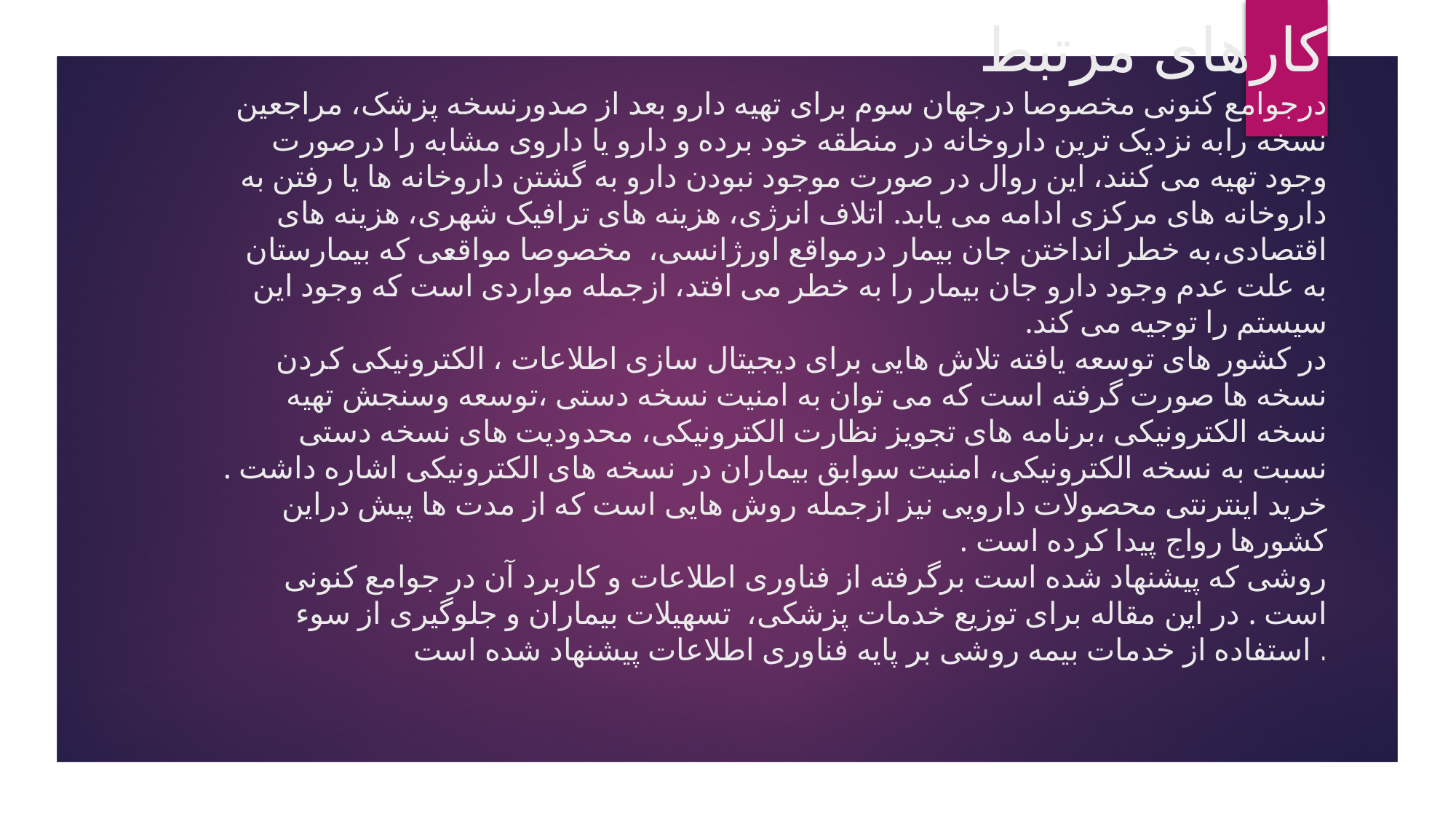

# کارهای مرتبط درجوامع کنونی مخصوصا درجهان سوم برای تهیه دارو بعد از صدورنسخه پزشک، مراجعین نسخه رابه نزدیک ترین داروخانه در منطقه خود برده و دارو یا داروی مشابه را درصورت وجود تهیه می کنند، این روال در صورت موجود نبودن دارو به گشتن داروخانه ها یا رفتن به داروخانه های مرکزی ادامه می یابد. اتلاف انرژی، هزینه های ترافیک شهری، هزینه های اقتصادی،به خطر انداختن جان بیمار درمواقع اورژانسی،  مخصوصا مواقعی که بیمارستان به علت عدم وجود دارو جان بیمار را به خطر می افتد، ازجمله مواردی است که وجود این سیستم را توجیه می کند. در کشور های توسعه یافته تلاش هایی برای دیجیتال سازی اطلاعات ، الکترونیکی کردن نسخه ها صورت گرفته است که می توان به امنیت نسخه دستی ،توسعه وسنجش تهیه نسخه الکترونیکی ،برنامه های تجویز نظارت الکترونیکی، محدودیت های نسخه دستی نسبت به نسخه الکترونیکی، امنیت سوابق بیماران در نسخه های الکترونیکی اشاره داشت . خرید اینترنتی محصولات دارویی نیز ازجمله روش هایی است که از مدت ها پیش دراین کشورها رواج پیدا کرده است . روشی که پیشنهاد شده است برگرفته از فناوری اطلاعات و کاربرد آن در جوامع کنونی است . در این مقاله برای توزیع خدمات پزشکی،  تسهیلات بیماران و جلوگیری از سوء استفاده از خدمات بیمه روشی بر پایه فناوری اطلاعات پیشنهاد شده است .